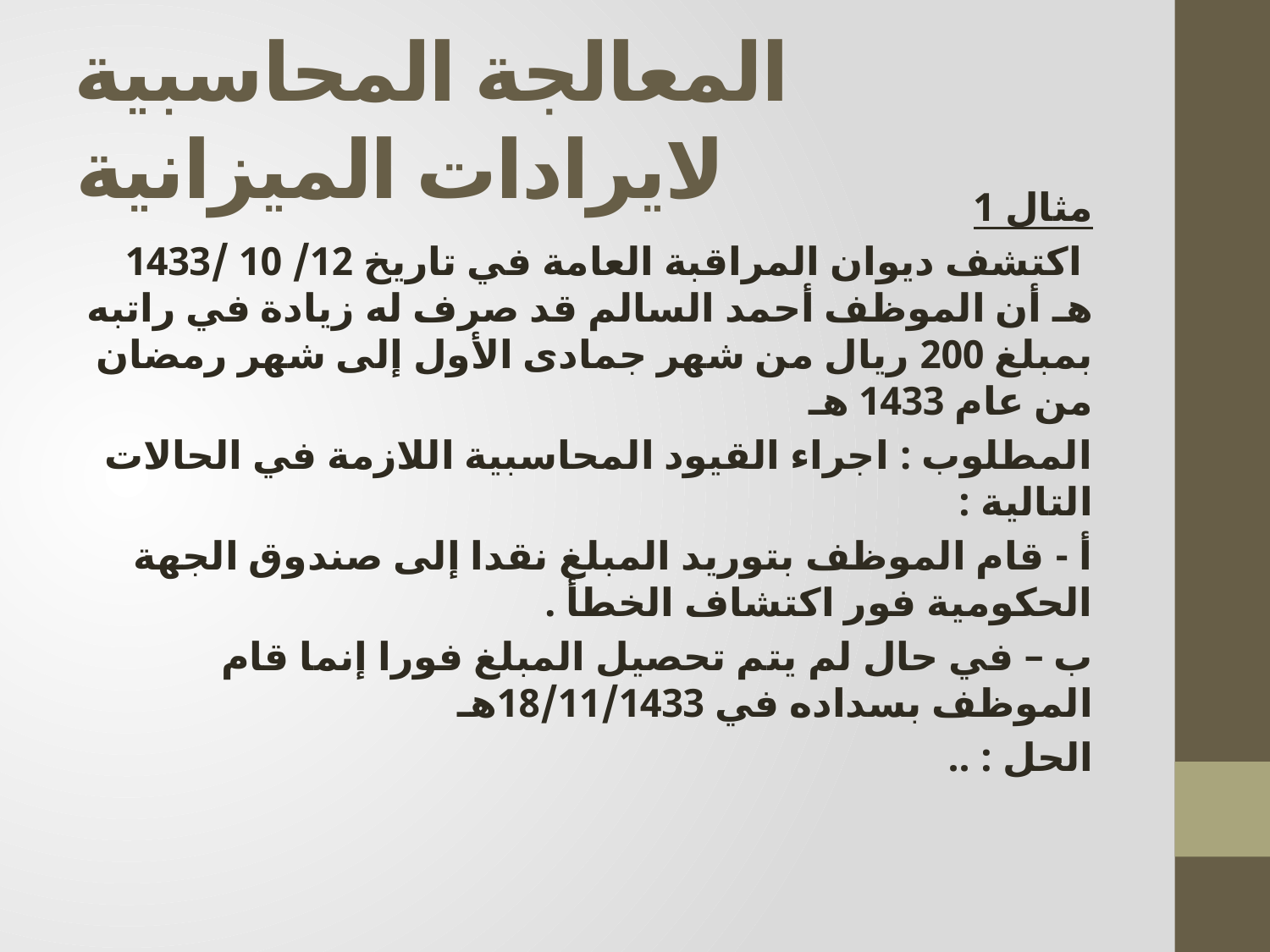

# المعالجة المحاسبية لايرادات الميزانية
مثال 1
 اكتشف ديوان المراقبة العامة في تاريخ 12/ 10 /1433 هـ أن الموظف أحمد السالم قد صرف له زيادة في راتبه بمبلغ 200 ريال من شهر جمادى الأول إلى شهر رمضان من عام 1433 هـ
المطلوب : اجراء القيود المحاسبية اللازمة في الحالات التالية :
أ - قام الموظف بتوريد المبلغ نقدا إلى صندوق الجهة الحكومية فور اكتشاف الخطأ .
ب – في حال لم يتم تحصيل المبلغ فورا إنما قام الموظف بسداده في 18/11/1433هـ
الحل : ..